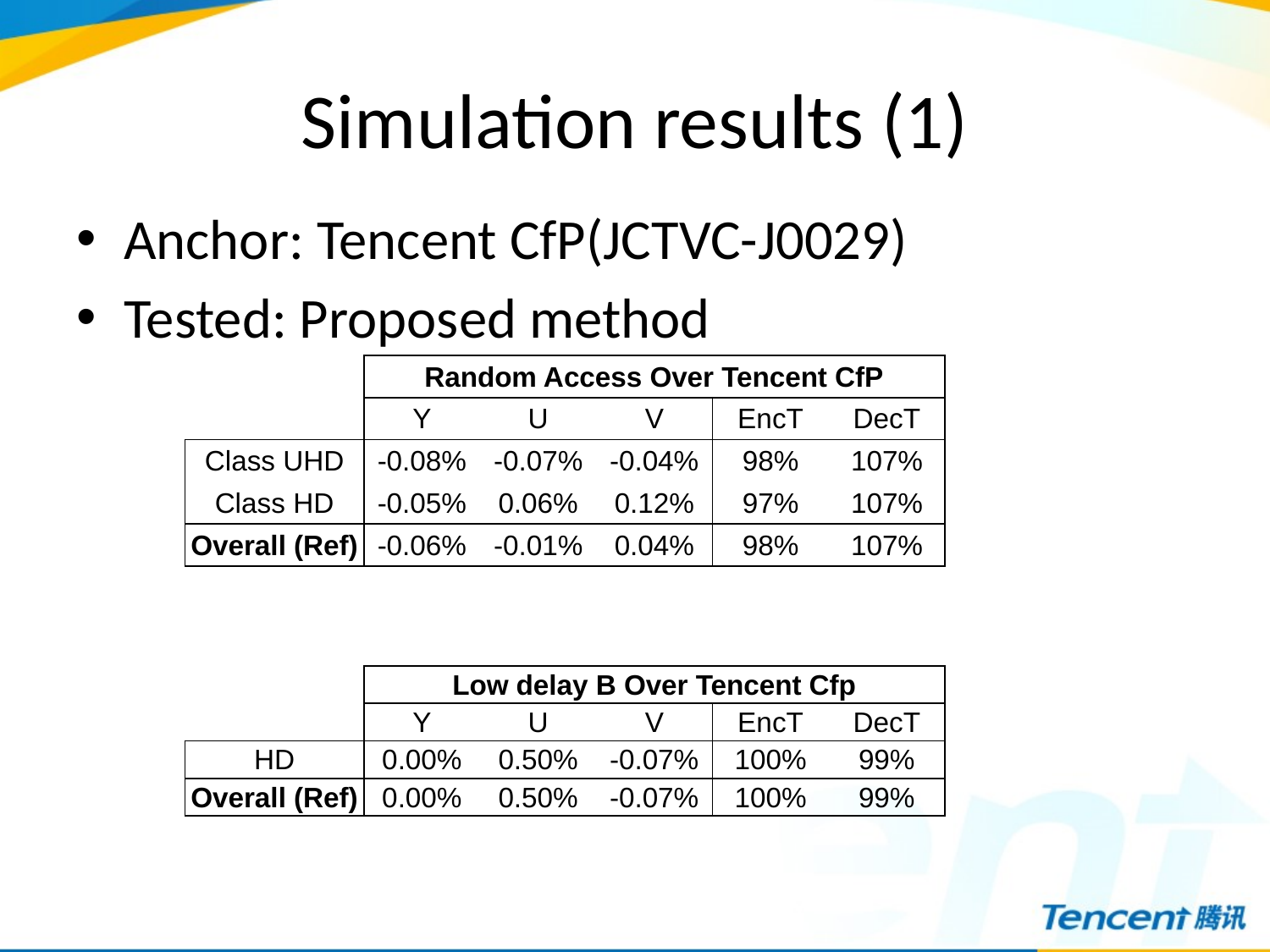

# Simulation results (1)
Anchor: Tencent CfP(JCTVC-J0029)
Tested: Proposed method

|  | Random Access Over Tencent CfP |  |  |  |  |
| --- | --- | --- | --- | --- | --- |
|  | Y | U | V | EncT | DecT |
| Class UHD | -0.08% | -0.07% | -0.04% | 98% | 107% |
| Class HD | -0.05% | 0.06% | 0.12% | 97% | 107% |
| Overall (Ref) | -0.06% | -0.01% | 0.04% | 98% | 107% |
|  | Low delay B Over Tencent Cfp |  |  |  |  |
| --- | --- | --- | --- | --- | --- |
|  | Y | U | V | EncT | DecT |
| HD | 0.00% | 0.50% | -0.07% | 100% | 99% |
| Overall (Ref) | 0.00% | 0.50% | -0.07% | 100% | 99% |